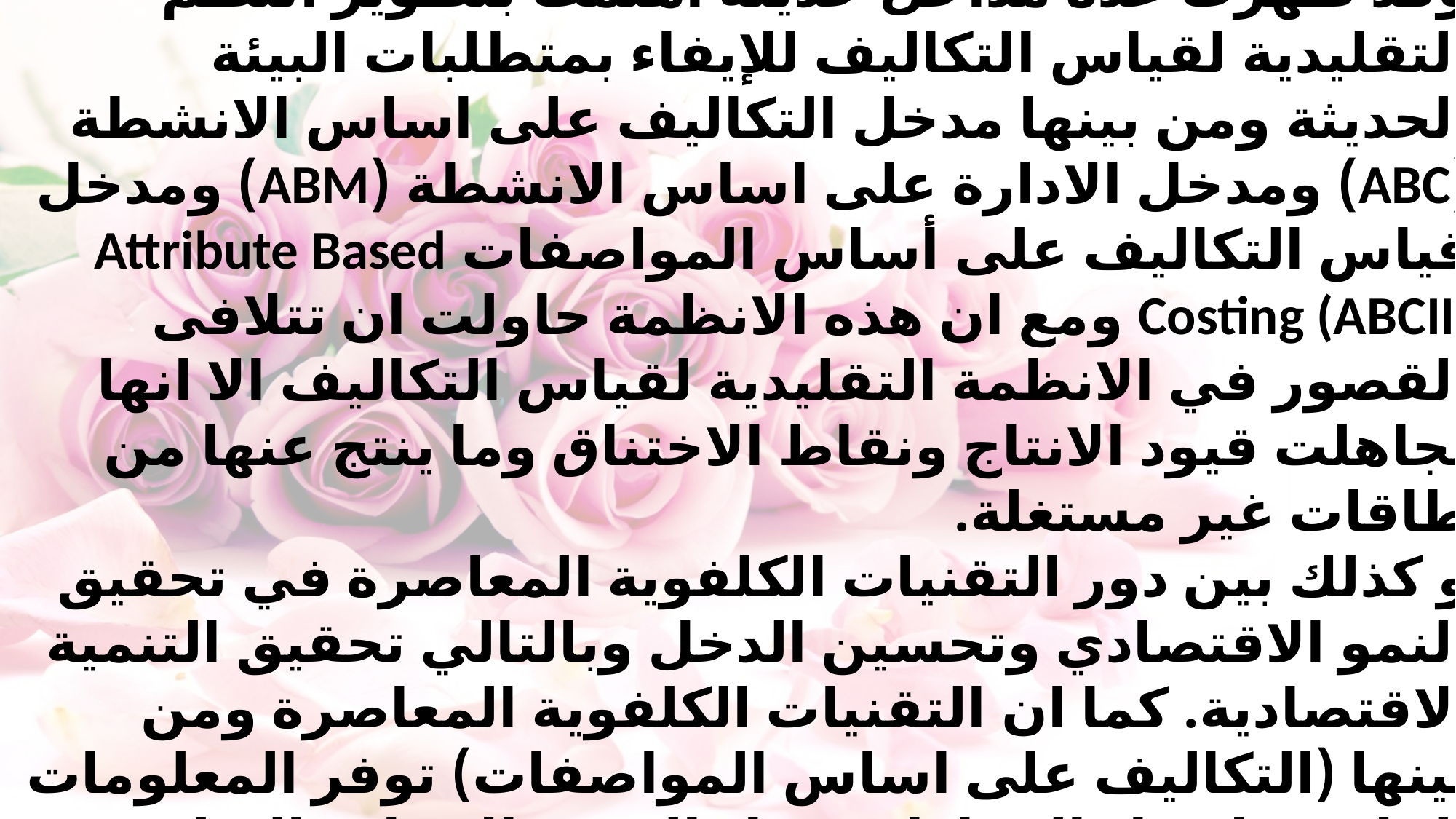

وقد ظهرت عدة مداخل حديثة اهتمت بتطوير النظم التقليدية لقياس التكاليف للإيفاء بمتطلبات البيئة الحديثة ومن بينها مدخل التكاليف على اساس الانشطة (ABC) ومدخل الادارة على اساس الانشطة (ABM) ومدخل قياس التكاليف على أساس المواصفات Attribute Based Costing (ABCII) ومع ان هذه الانظمة حاولت ان تتلافى القصور في الانظمة التقليدية لقياس التكاليف الا انها تجاهلت قيود الانتاج ونقاط الاختناق وما ينتج عنها من طاقات غير مستغلة.
و كذلك بين دور التقنيات الكلفوية المعاصرة في تحقيق النمو الاقتصادي وتحسين الدخل وبالتالي تحقيق التنمية الاقتصادية. كما ان التقنيات الكلفوية المعاصرة ومن بينها (التكاليف على اساس المواصفات) توفر المعلومات الملائمة لاتخاذ القرارات حول المزيج الامثل والتوليفة المثلى للإنتاج كما انها تحدد الموارد والطاقات غير المستغلة وهذا ما يمثل مشكلة الدراسة. لذا فان الدراسة الحالية ومن خلال هذا المدخل(قياس التكاليف على اساس المواصفات) سيتم من خلالها تلافي  اوجه القصور سواء بالأنظمة التقليدية او الحديثة ومن خلال التساؤلات التالية: